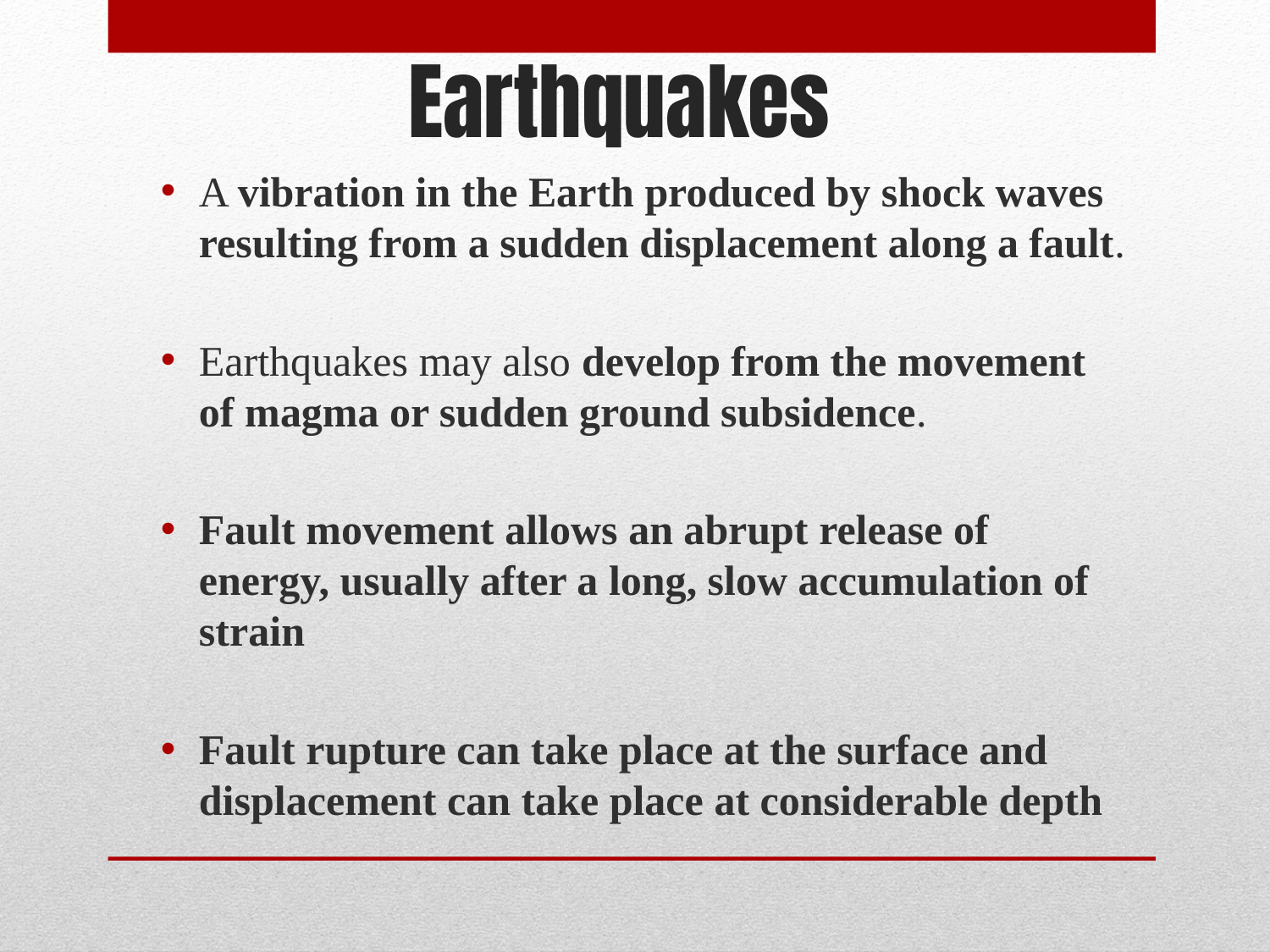

# Earthquakes
A vibration in the Earth produced by shock waves resulting from a sudden displacement along a fault.

Earthquakes may also develop from the movement of magma or sudden ground subsidence.

Fault movement allows an abrupt release of energy, usually after a long, slow accumulation of strain

Fault rupture can take place at the surface and displacement can take place at considerable depth